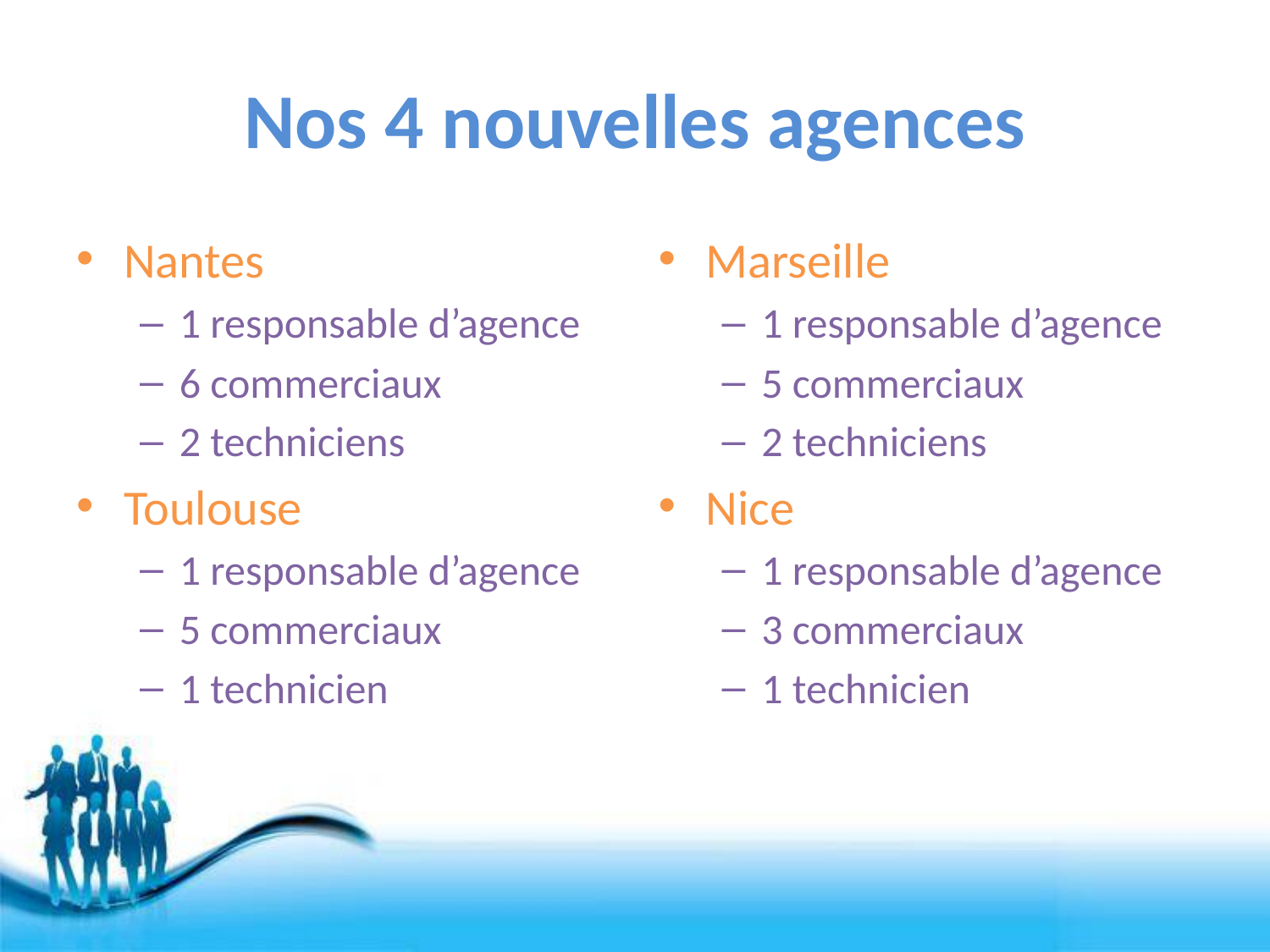

# Nos 4 nouvelles agences
Nantes
1 responsable d’agence
6 commerciaux
2 techniciens
Toulouse
1 responsable d’agence
5 commerciaux
1 technicien
Marseille
1 responsable d’agence
5 commerciaux
2 techniciens
Nice
1 responsable d’agence
3 commerciaux
1 technicien